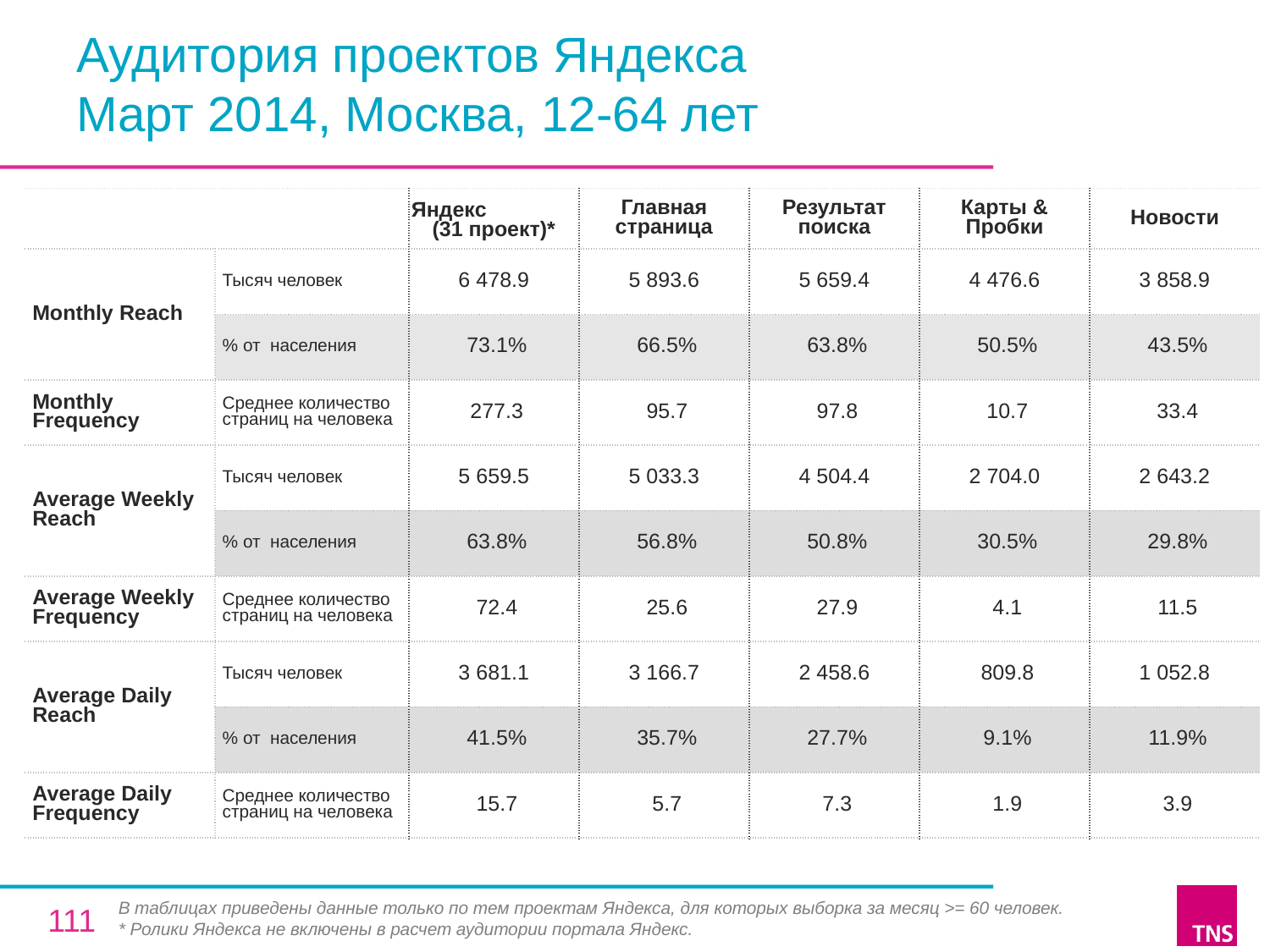

# Аудитория проектов Яндекса Март 2014, Москва, 12-64 лет
|  |  | Яндекс (31 проект)\* | Главная страница | Результат поиска | Карты & Пробки | Новости |
| --- | --- | --- | --- | --- | --- | --- |
| Monthly Reach | Тысяч человек | 6 478.9 | 5 893.6 | 5 659.4 | 4 476.6 | 3 858.9 |
|  | % от населения | 73.1% | 66.5% | 63.8% | 50.5% | 43.5% |
| Monthly Frequency | Среднее количество страниц на человека | 277.3 | 95.7 | 97.8 | 10.7 | 33.4 |
| Average Weekly Reach | Тысяч человек | 5 659.5 | 5 033.3 | 4 504.4 | 2 704.0 | 2 643.2 |
|  | % от населения | 63.8% | 56.8% | 50.8% | 30.5% | 29.8% |
| Average Weekly Frequency | Среднее количество страниц на человека | 72.4 | 25.6 | 27.9 | 4.1 | 11.5 |
| Average Daily Reach | Тысяч человек | 3 681.1 | 3 166.7 | 2 458.6 | 809.8 | 1 052.8 |
|  | % от населения | 41.5% | 35.7% | 27.7% | 9.1% | 11.9% |
| Average Daily Frequency | Среднее количество страниц на человека | 15.7 | 5.7 | 7.3 | 1.9 | 3.9 |
В таблицах приведены данные только по тем проектам Яндекса, для которых выборка за месяц >= 60 человек.
* Ролики Яндекса не включены в расчет аудитории портала Яндекс.
111